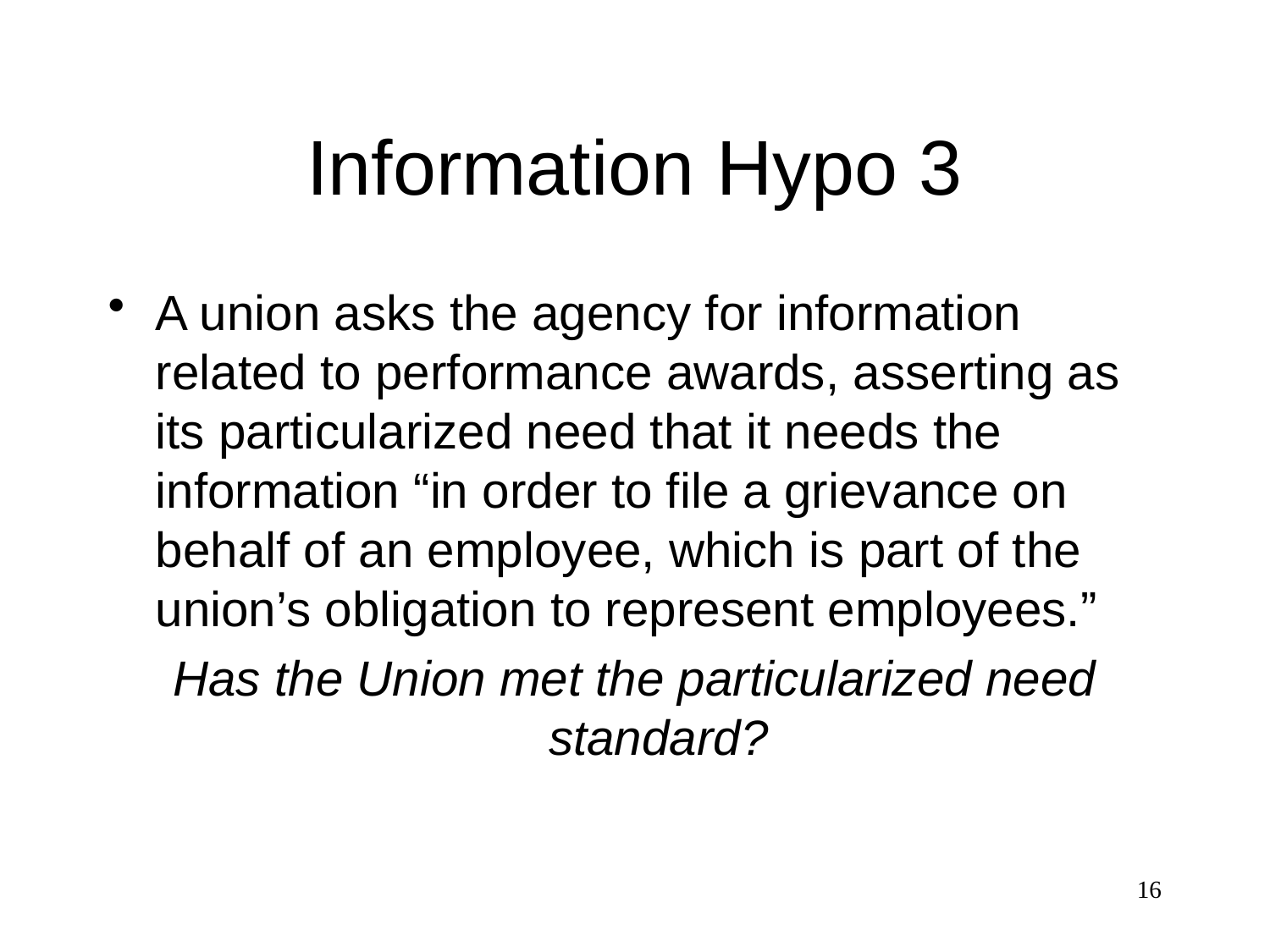

# Information Hypo 3
A union asks the agency for information related to performance awards, asserting as its particularized need that it needs the information “in order to file a grievance on behalf of an employee, which is part of the union’s obligation to represent employees.”
Has the Union met the particularized need standard?
16